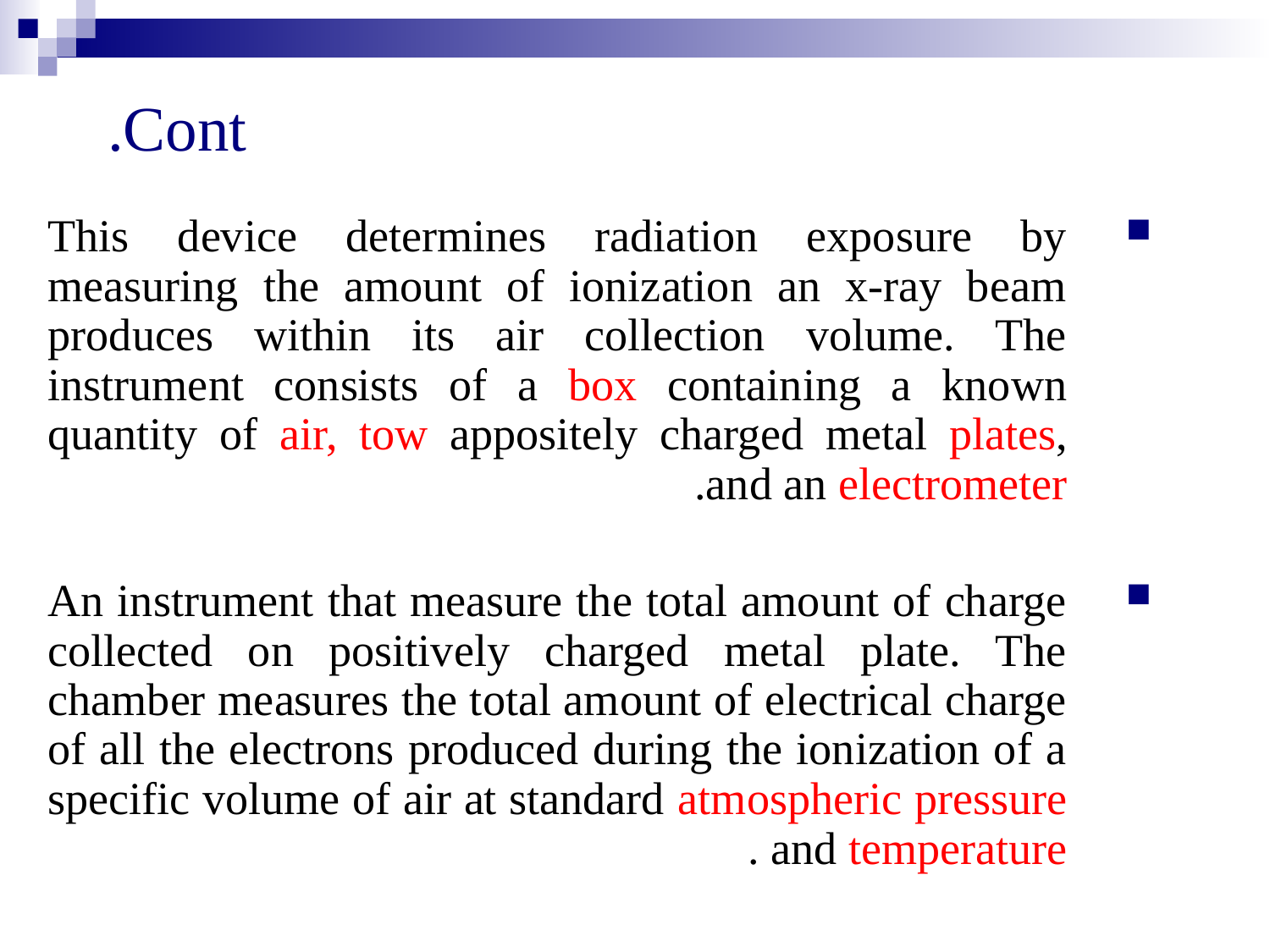

# Cont.
This device determines radiation exposure by measuring the amount of ionization an x-ray beam produces within its air collection volume. The instrument consists of a box containing a known quantity of air, tow appositely charged metal plates, and an electrometer.

An instrument that measure the total amount of charge collected on positively charged metal plate. The chamber measures the total amount of electrical charge of all the electrons produced during the ionization of a specific volume of air at standard atmospheric pressure and temperature .